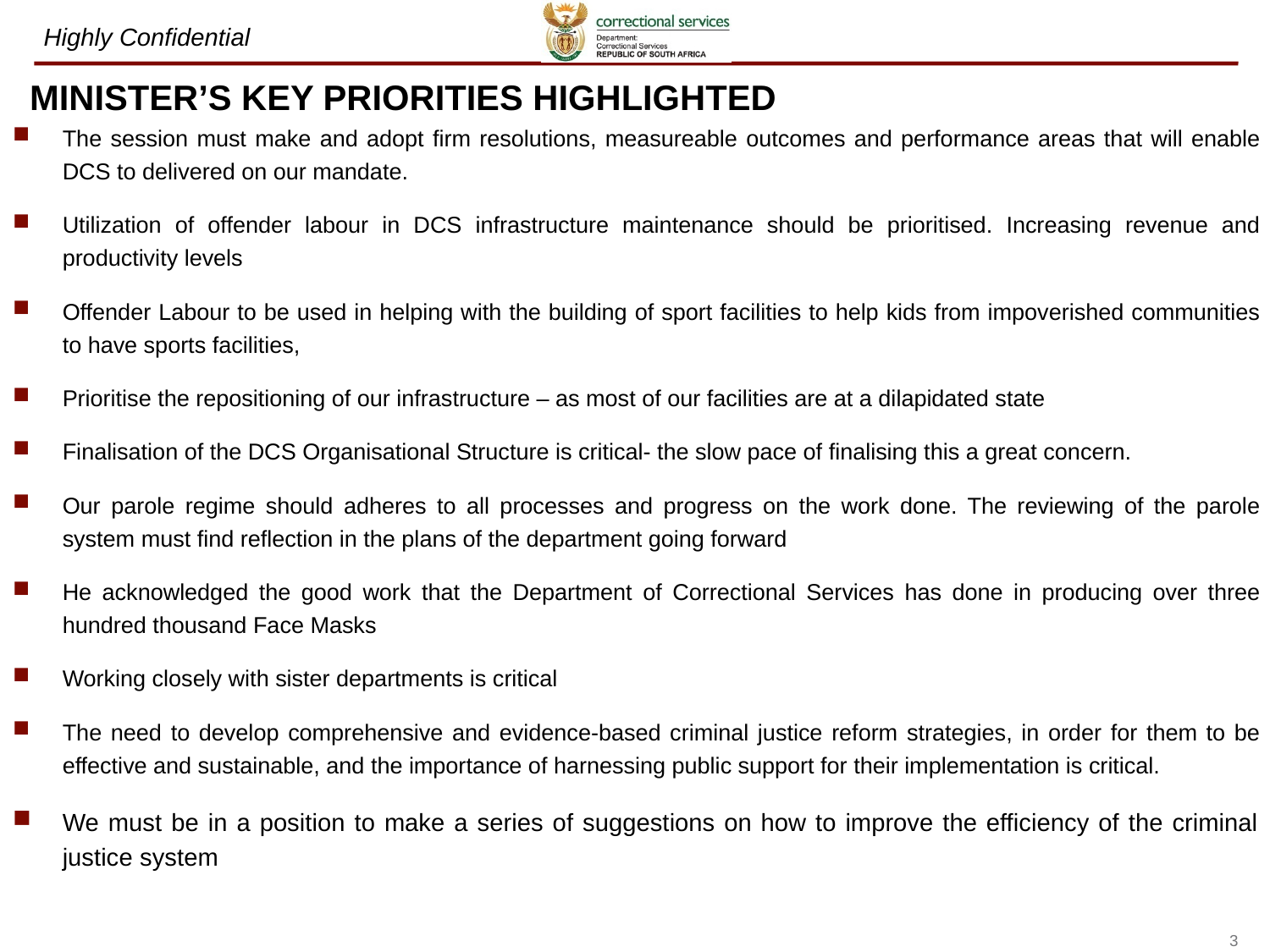

# MINISTER’S KEY PRIORITIES HIGHLIGHTED
The session must make and adopt firm resolutions, measureable outcomes and performance areas that will enable DCS to delivered on our mandate.
Utilization of offender labour in DCS infrastructure maintenance should be prioritised. Increasing revenue and productivity levels
Offender Labour to be used in helping with the building of sport facilities to help kids from impoverished communities to have sports facilities,
Prioritise the repositioning of our infrastructure – as most of our facilities are at a dilapidated state
Finalisation of the DCS Organisational Structure is critical- the slow pace of finalising this a great concern.
Our parole regime should adheres to all processes and progress on the work done. The reviewing of the parole system must find reflection in the plans of the department going forward
He acknowledged the good work that the Department of Correctional Services has done in producing over three hundred thousand Face Masks
Working closely with sister departments is critical
The need to develop comprehensive and evidence-based criminal justice reform strategies, in order for them to be effective and sustainable, and the importance of harnessing public support for their implementation is critical.
We must be in a position to make a series of suggestions on how to improve the efficiency of the criminal justice system